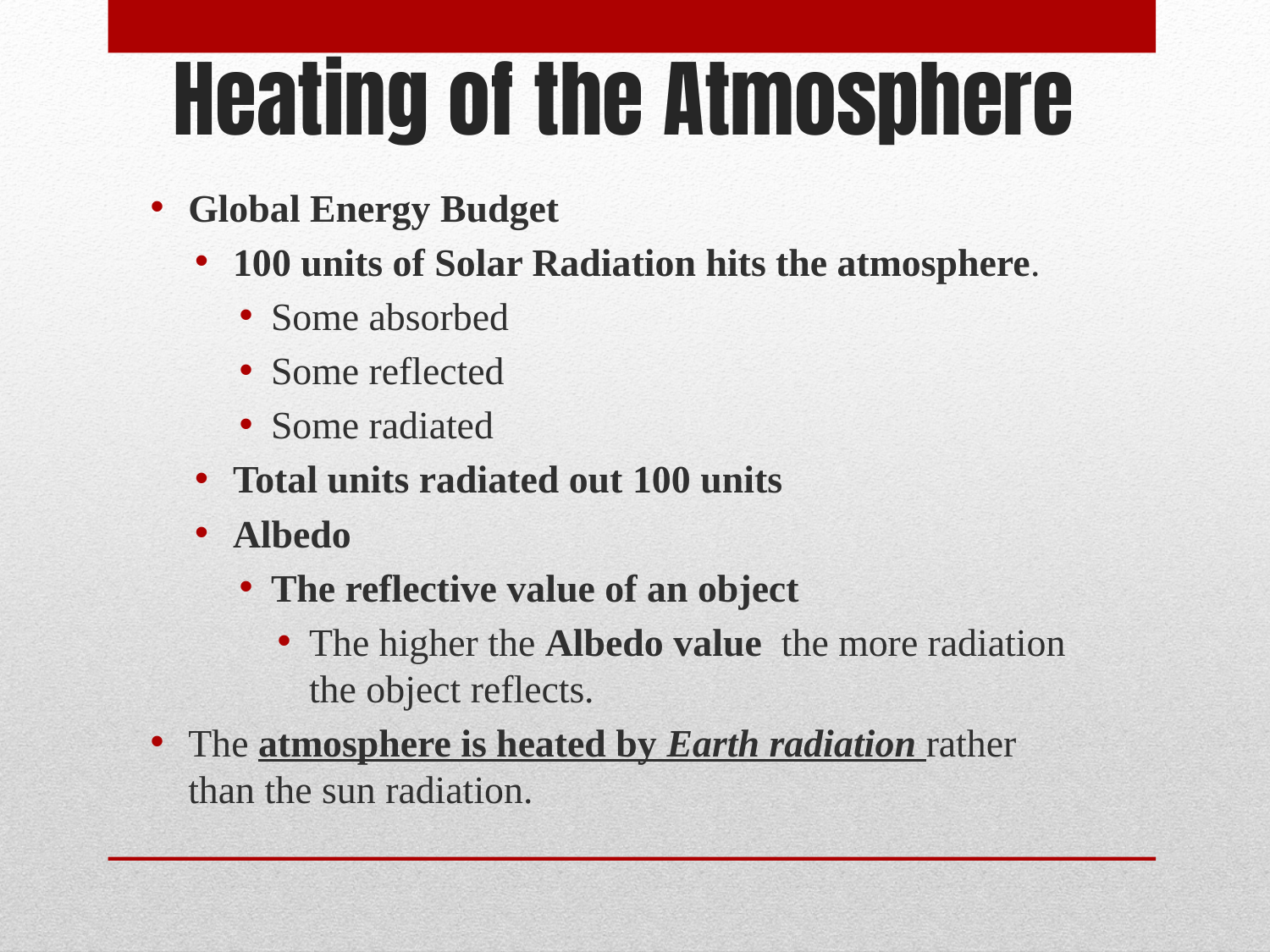

Heating of the Atmosphere
Global Energy Budget
100 units of Solar Radiation hits the atmosphere.
Some absorbed
Some reflected
Some radiated
Total units radiated out 100 units
Albedo
The reflective value of an object
The higher the Albedo value  the more radiation the object reflects.
The atmosphere is heated by Earth radiation rather than the sun radiation.